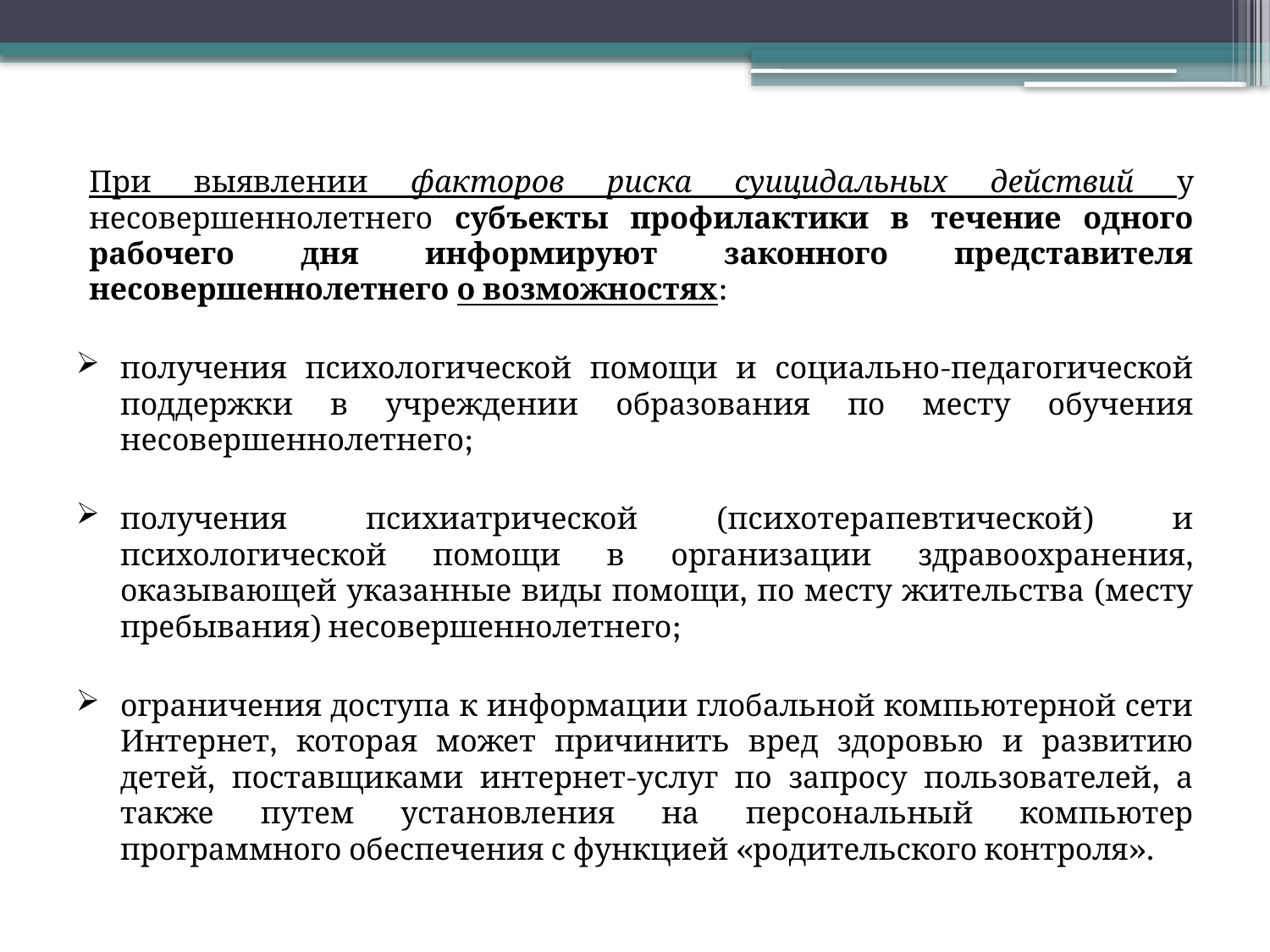

При выявлении факторов риска суицидальных действий у несовершеннолетнего субъекты профилактики в течение одного рабочего дня информируют законного представителя несовершеннолетнего о возможностях:

получения психологической помощи и социально-педагогической поддержки в учреждении образования по месту обучения несовершеннолетнего;

получения психиатрической (психотерапевтической) и психологической помощи в организации здравоохранения, оказывающей указанные виды помощи, по месту жительства (месту пребывания) несовершеннолетнего;

ограничения доступа к информации глобальной компьютерной сети Интернет, которая может причинить вред здоровью и развитию детей, поставщиками интернет-услуг по запросу пользователей, а также путем установления на персональный компьютер программного обеспечения с функцией «родительского контроля».